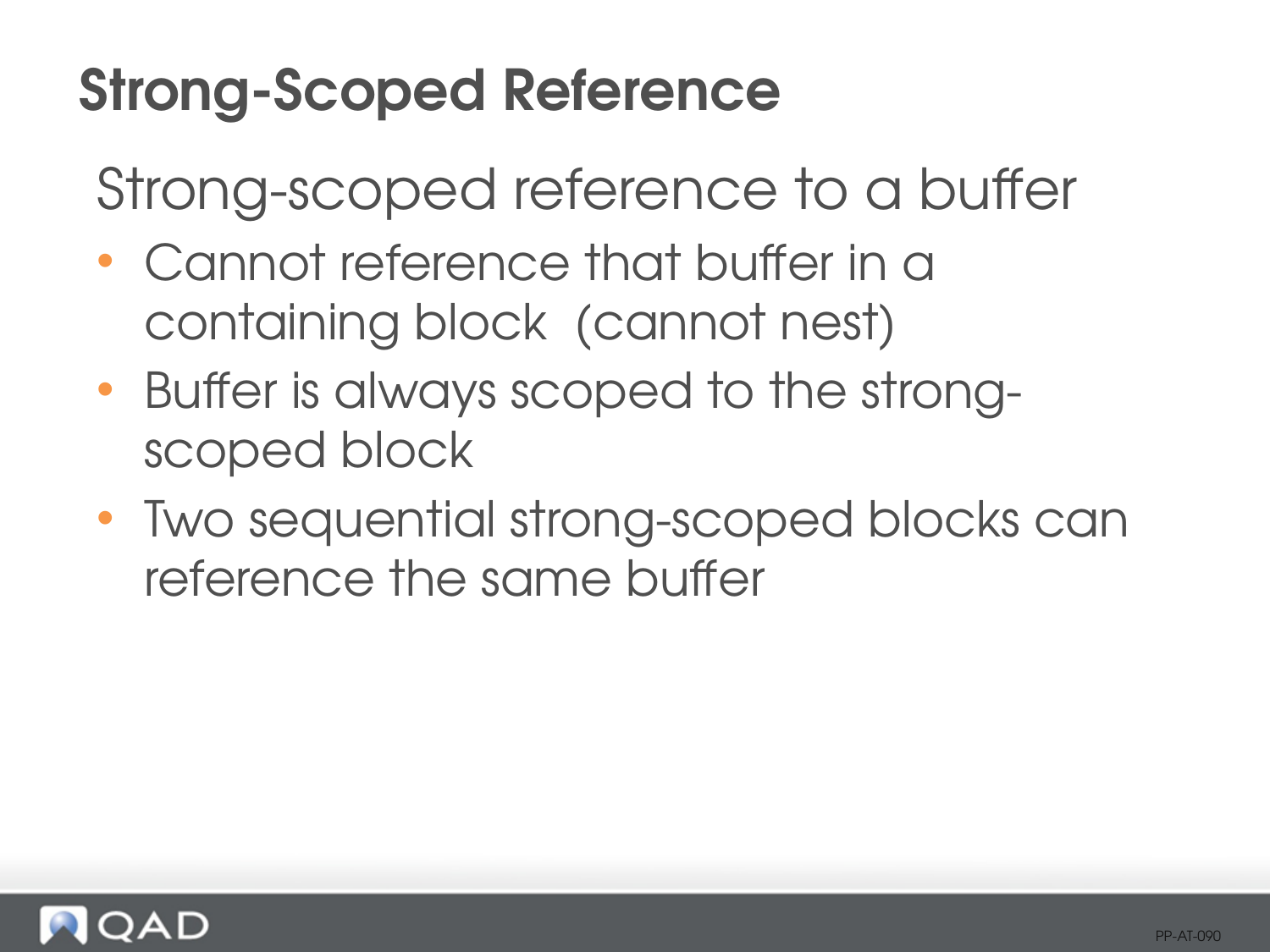

Strong-Scoped Reference
Strong-scoped reference to a buffer
Cannot reference that buffer in a containing block  (cannot nest)
Buffer is always scoped to the strong-scoped block
Two sequential strong-scoped blocks can reference the same buffer
PP-AT-090